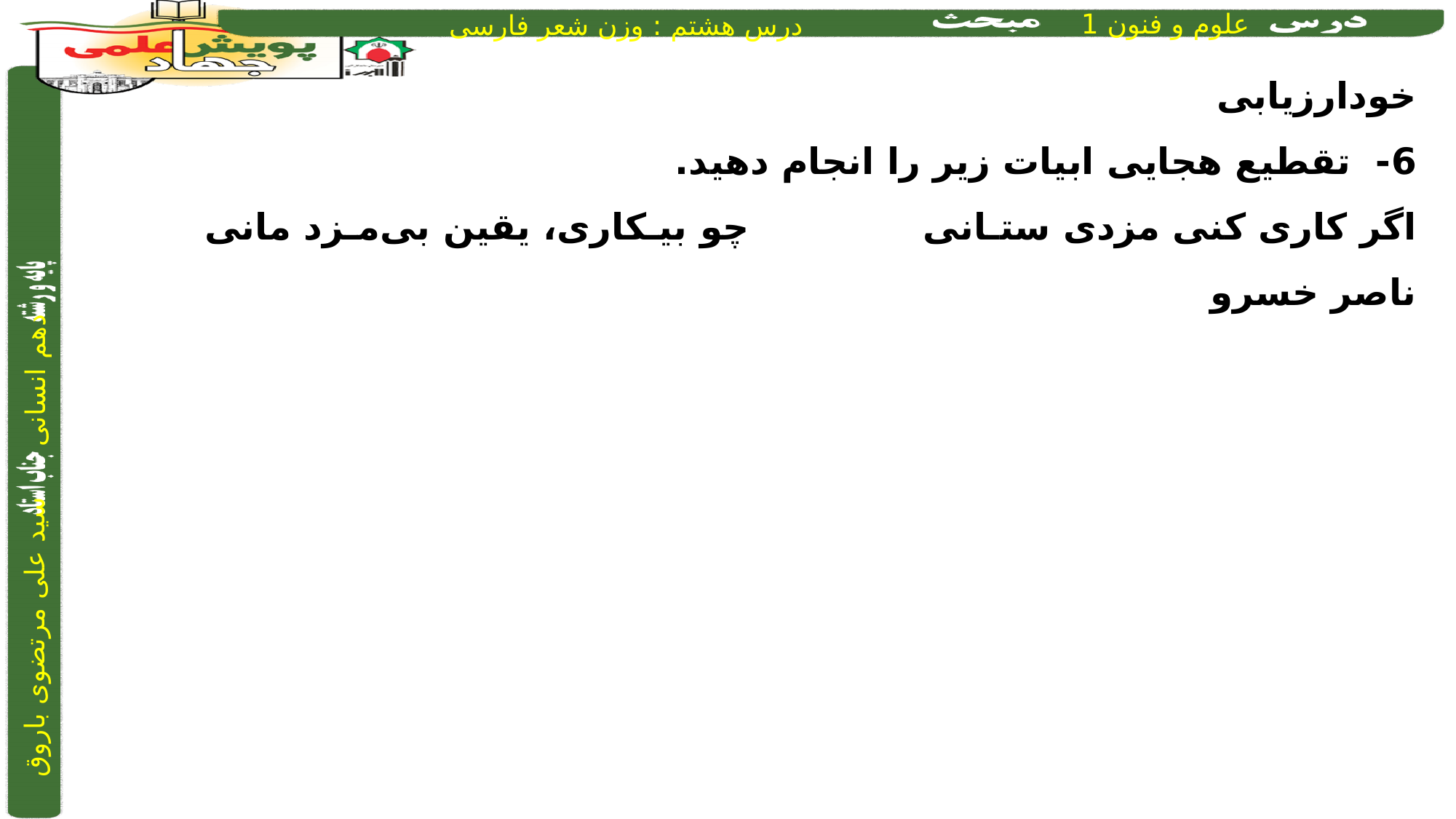

خودارزیابی
6-  تقطیع هجایی ابیات زیر را انجام دهید.
اگر کاری کنی مزدی ستـانی			 چو بیـکاری، یقین بی‌مـزد مانی	         ناصر خسرو